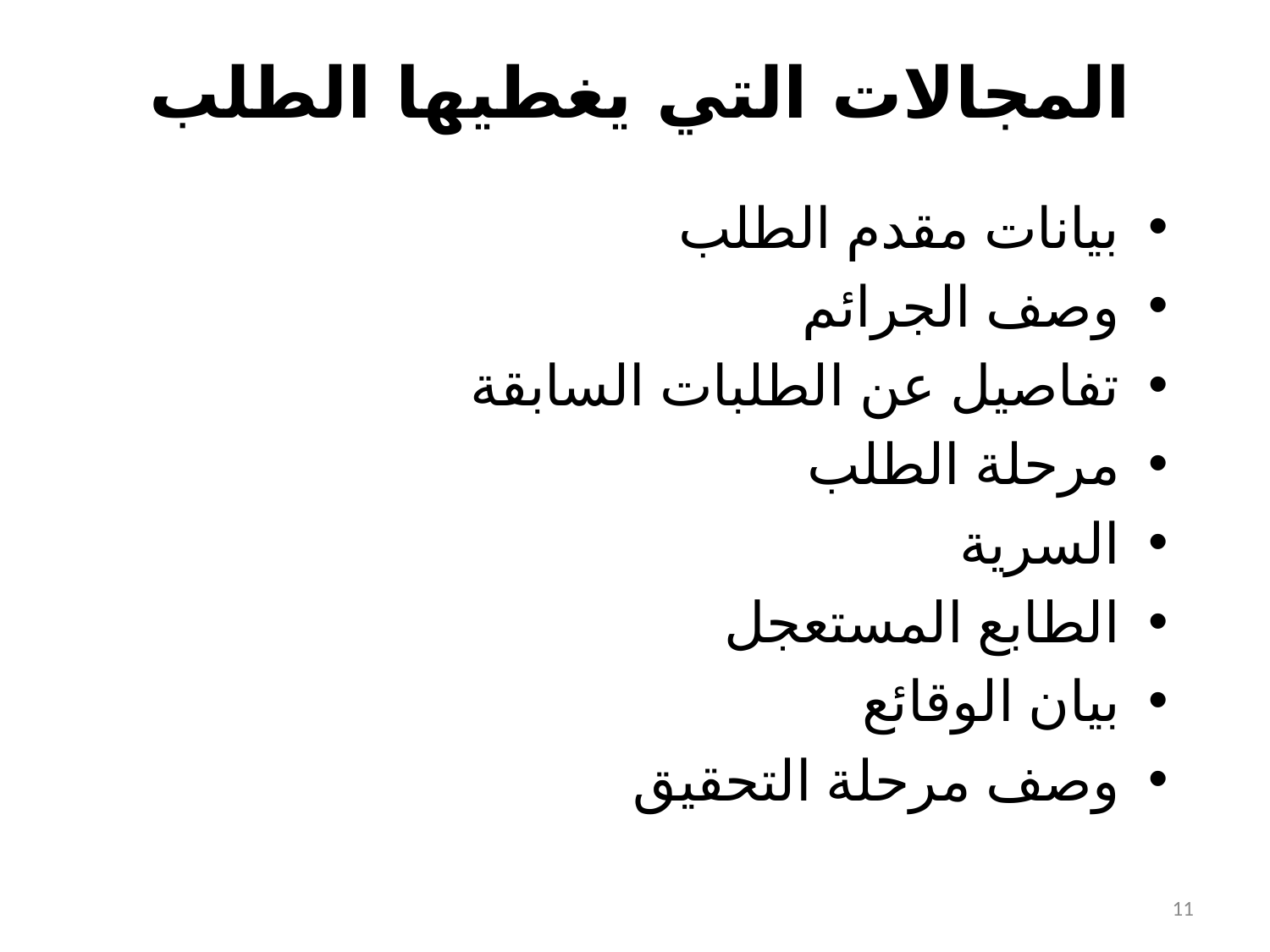

المجالات التي يغطيها الطلب
بيانات مقدم الطلب
وصف الجرائم
تفاصيل عن الطلبات السابقة
مرحلة الطلب
السرية
الطابع المستعجل
بيان الوقائع
وصف مرحلة التحقيق
11